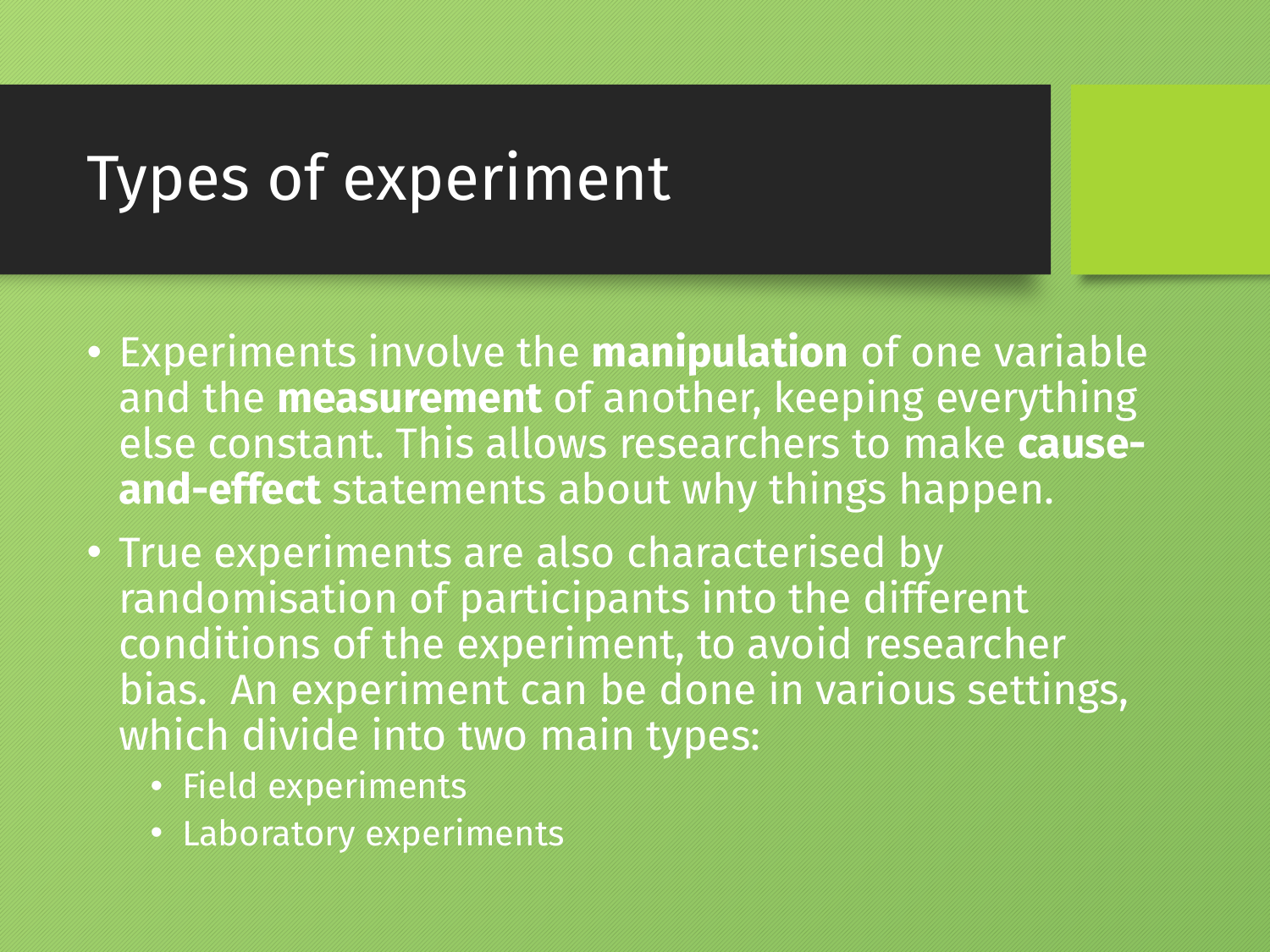

# Types of experiment
Experiments involve the manipulation of one variable and the measurement of another, keeping everything else constant. This allows researchers to make cause-and-effect statements about why things happen.
True experiments are also characterised by randomisation of participants into the different conditions of the experiment, to avoid researcher bias.  An experiment can be done in various settings, which divide into two main types:
Field experiments
Laboratory experiments